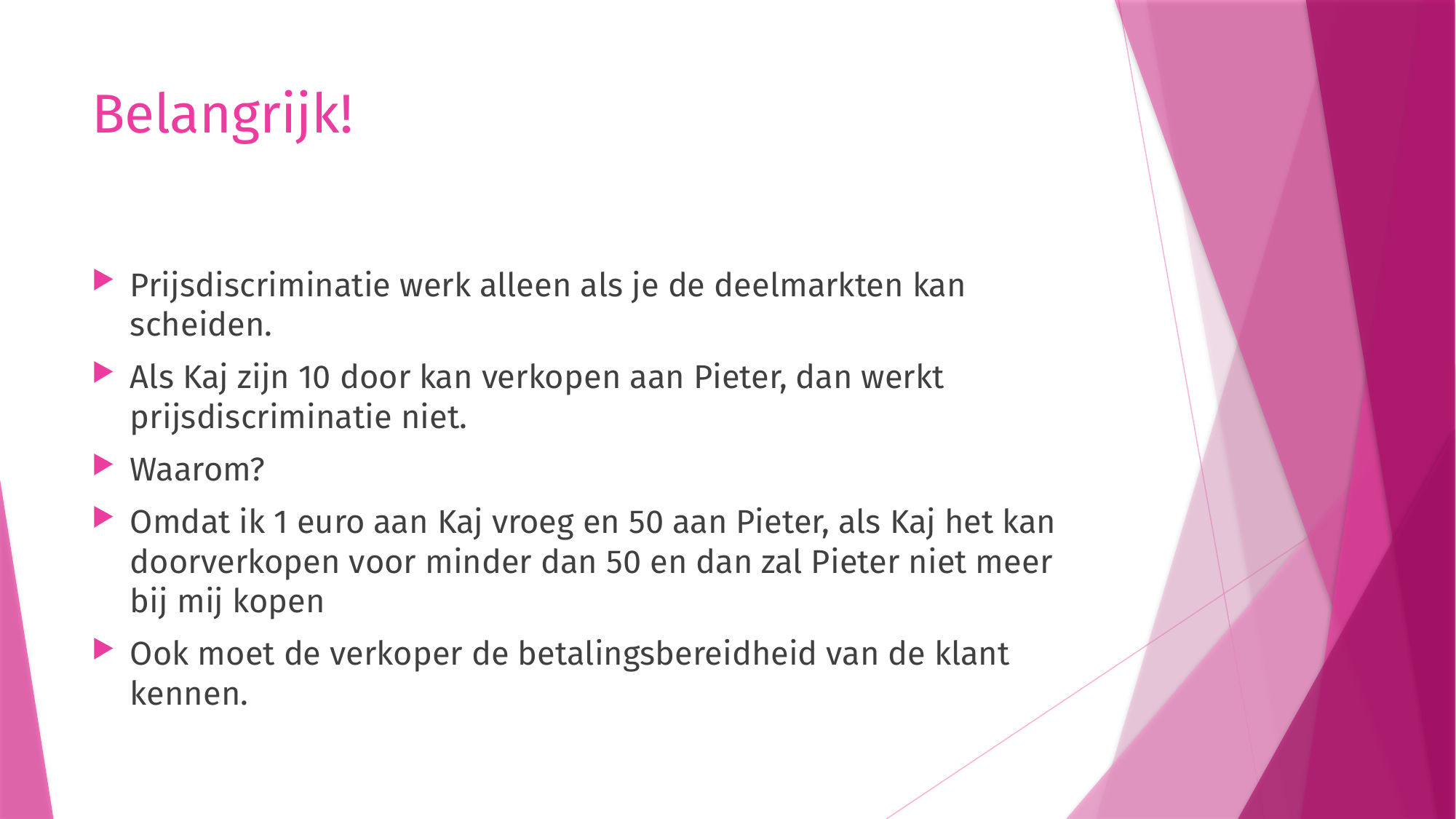

# Belangrijk!
Prijsdiscriminatie werk alleen als je de deelmarkten kan scheiden.
Als Kaj zijn 10 door kan verkopen aan Pieter, dan werkt prijsdiscriminatie niet.
Waarom?
Omdat ik 1 euro aan Kaj vroeg en 50 aan Pieter, als Kaj het kan doorverkopen voor minder dan 50 en dan zal Pieter niet meer bij mij kopen
Ook moet de verkoper de betalingsbereidheid van de klant kennen.